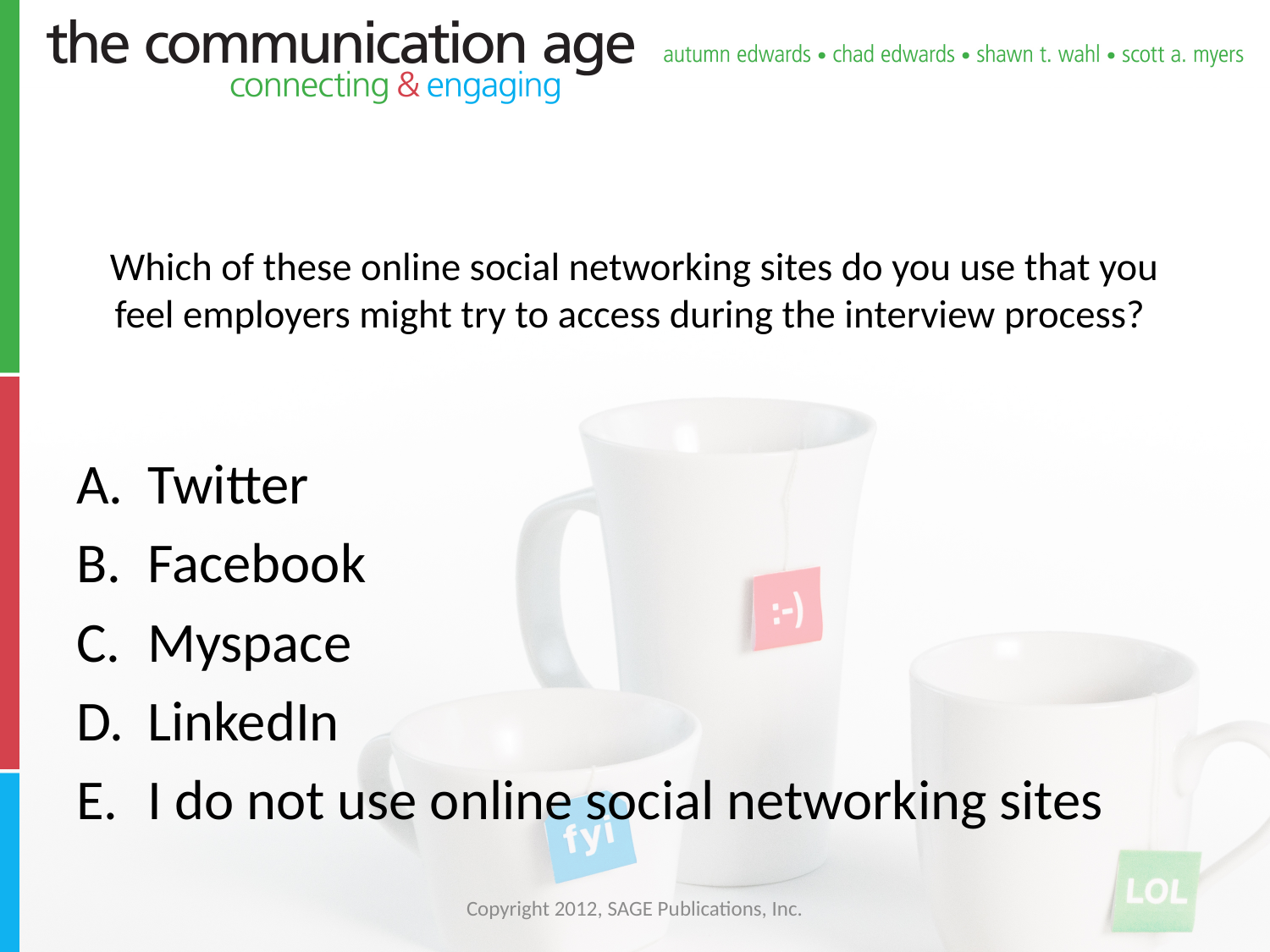

# Which of these online social networking sites do you use that you feel employers might try to access during the interview process?
Twitter
Facebook
Myspace
LinkedIn
I do not use online social networking sites

Copyright 2012, SAGE Publications, Inc.